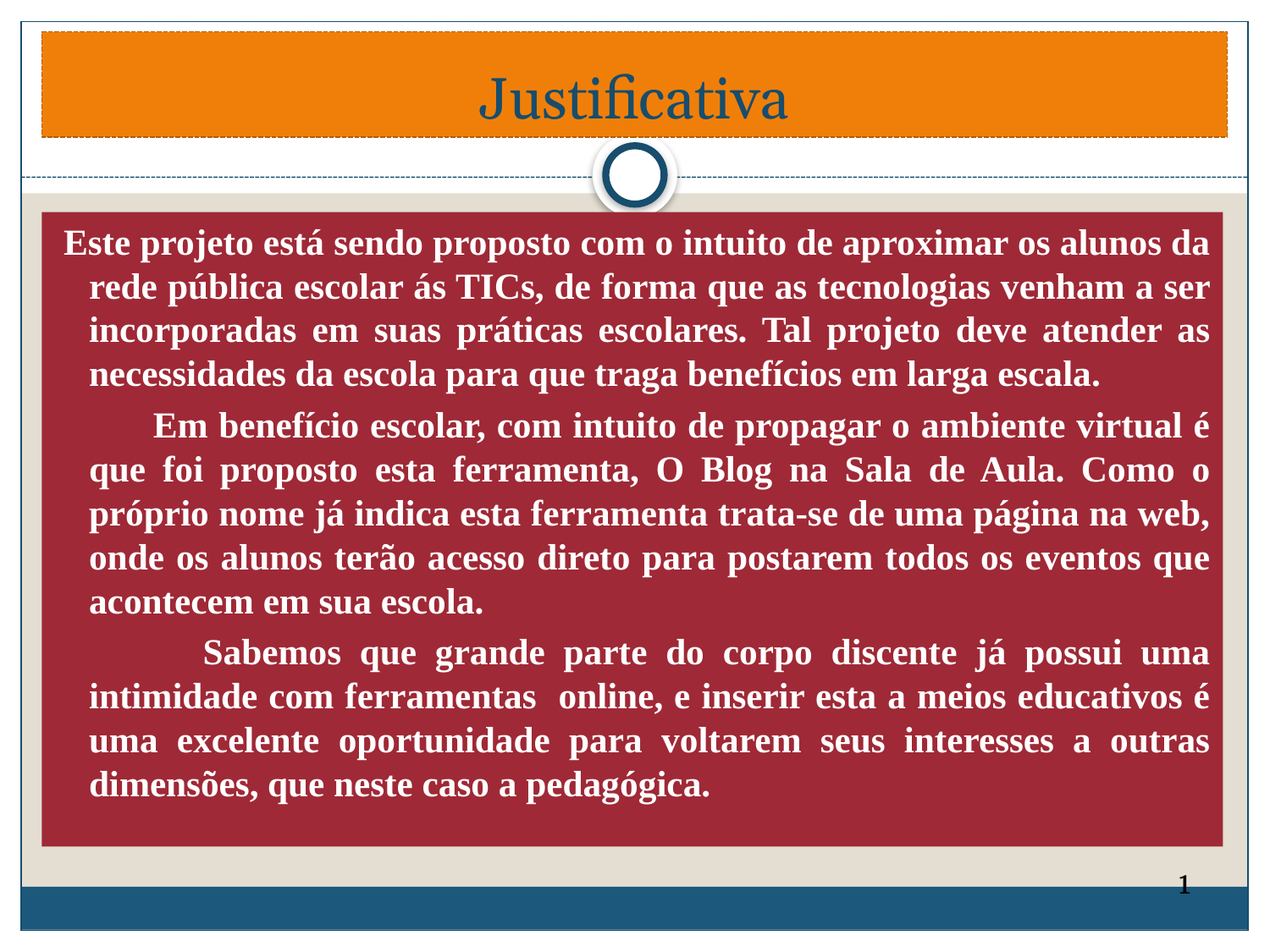

# Justificativa
 Este projeto está sendo proposto com o intuito de aproximar os alunos da rede pública escolar ás TICs, de forma que as tecnologias venham a ser incorporadas em suas práticas escolares. Tal projeto deve atender as necessidades da escola para que traga benefícios em larga escala.
         Em benefício escolar, com intuito de propagar o ambiente virtual é que foi proposto esta ferramenta, O Blog na Sala de Aula. Como o próprio nome já indica esta ferramenta trata-se de uma página na web, onde os alunos terão acesso direto para postarem todos os eventos que acontecem em sua escola.
        Sabemos que grande parte do corpo discente já possui uma intimidade com ferramentas  online, e inserir esta a meios educativos é uma excelente oportunidade para voltarem seus interesses a outras dimensões, que neste caso a pedagógica.
1